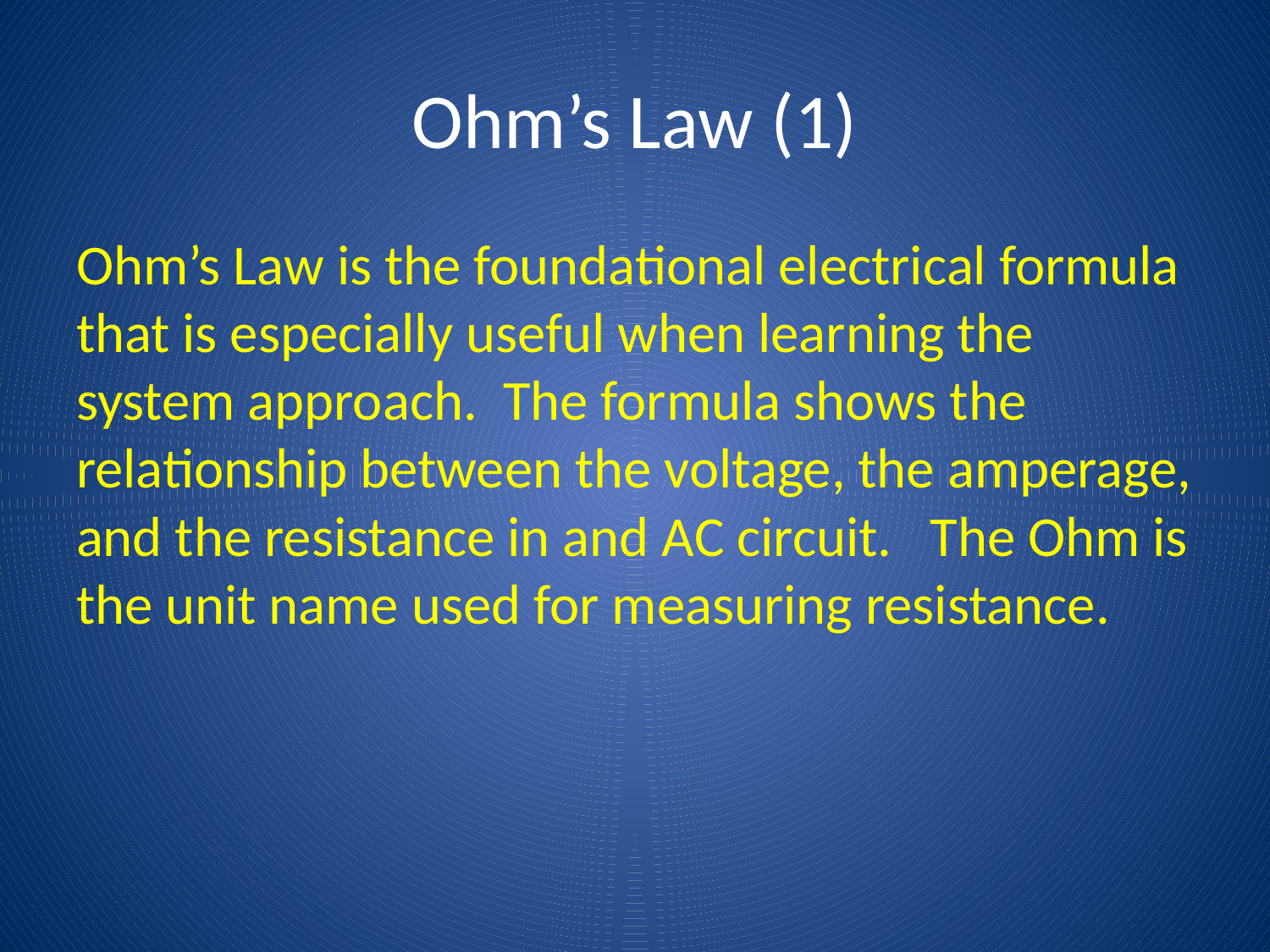

# Ohm’s Law (1)
Ohm’s Law is the foundational electrical formula that is especially useful when learning the system approach.  The formula shows the relationship between the voltage, the amperage, and the resistance in and AC circuit.   The Ohm is the unit name used for measuring resistance.